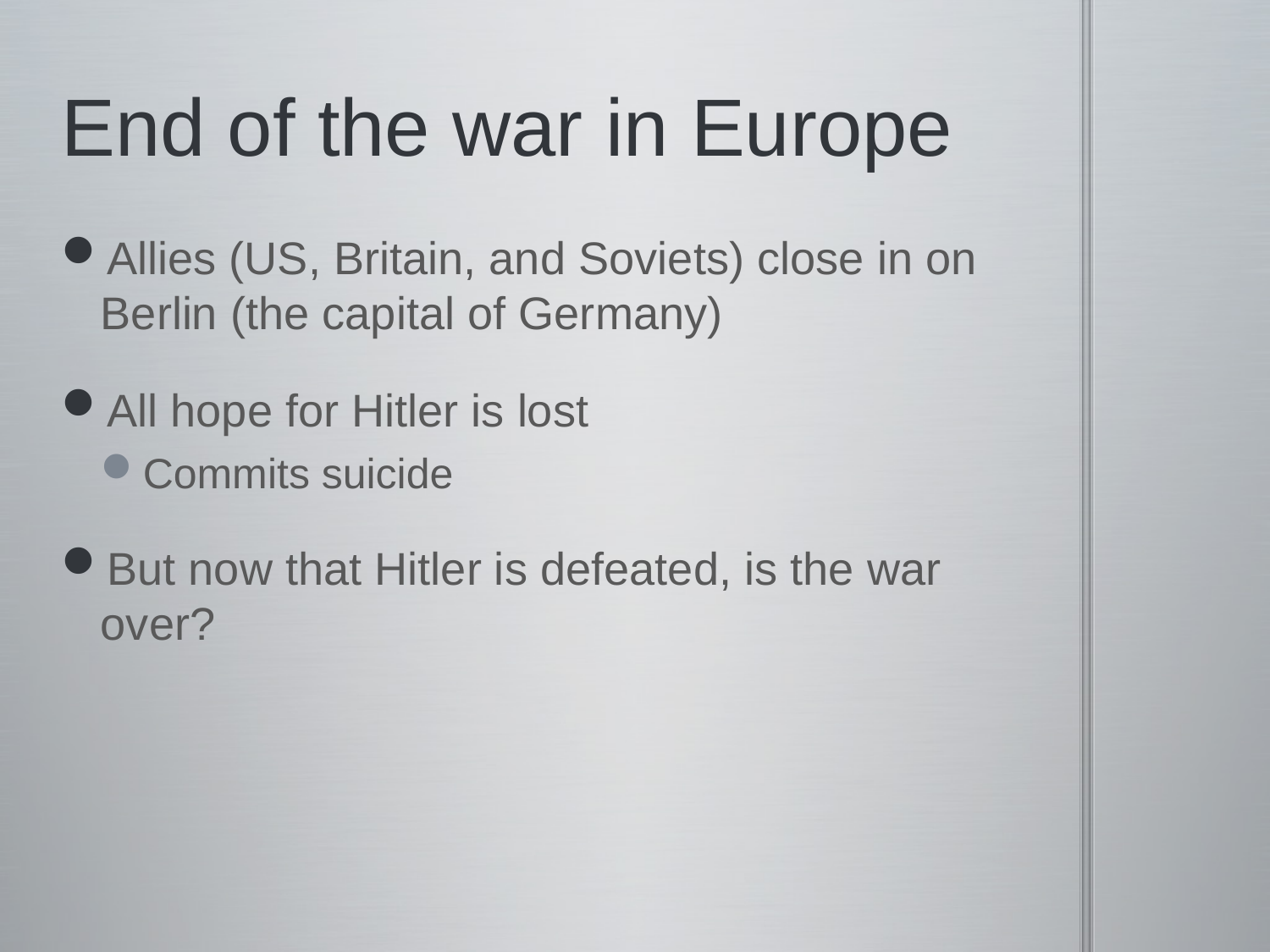

# End of the war in Europe
Allies (US, Britain, and Soviets) close in on Berlin (the capital of Germany)
All hope for Hitler is lost
Commits suicide
But now that Hitler is defeated, is the war over?